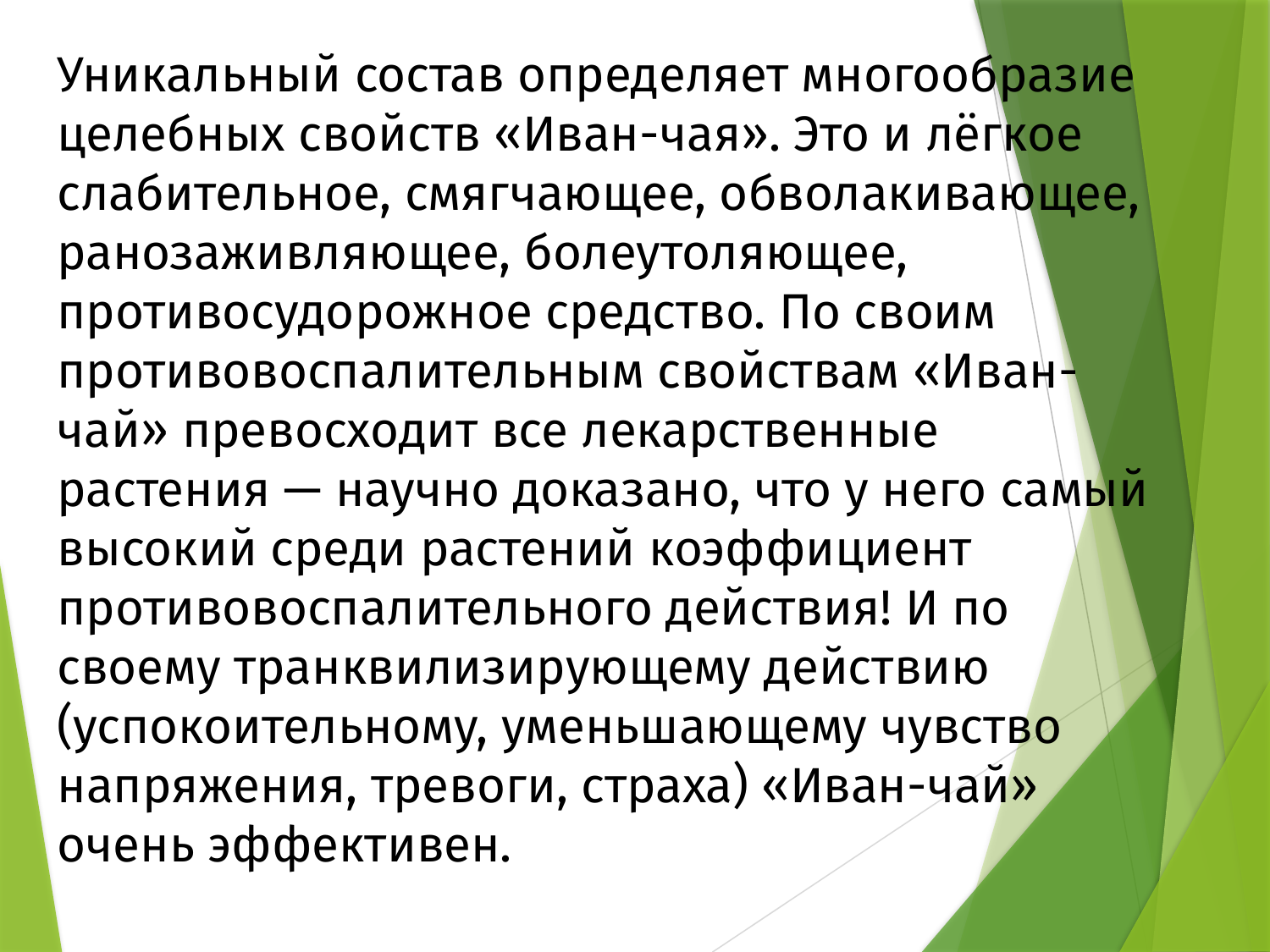

Уникальный состав определяет многообразие целебных свойств «Иван-чая». Это и лёгкое слабительное, смягчающее, обволакивающее, ранозаживляющее, болеутоляющее, противосудорожное средство. По своим противовоспалительным свойствам «Иван-чай» превосходит все лекарственные растения — научно доказано, что у него самый высокий среди растений коэффициент противовоспалительного действия! И по своему транквилизирующему действию (успокоительному, уменьшающему чувство напряжения, тревоги, страха) «Иван-чай» очень эффективен.